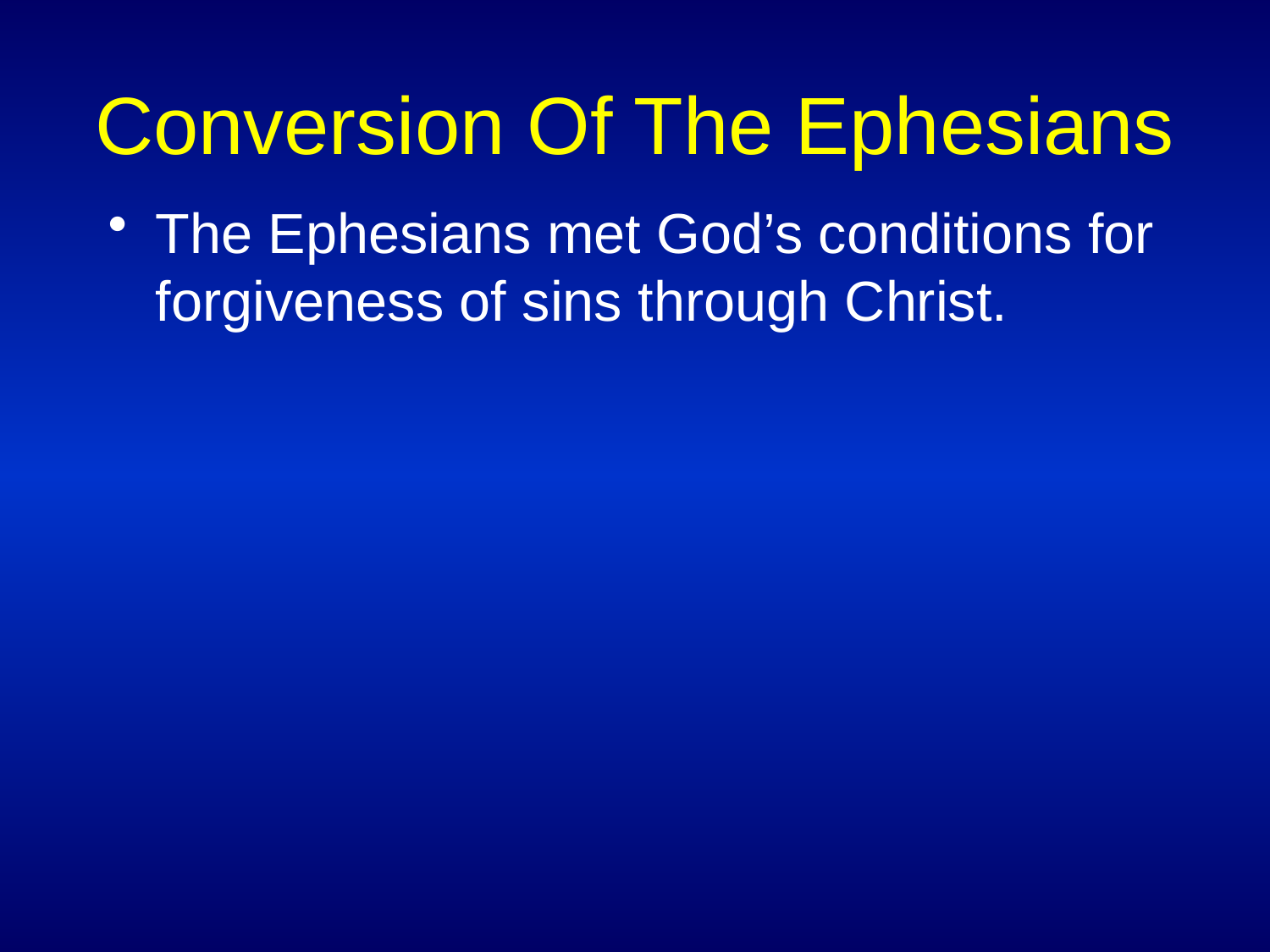

# Conversion Of The Ephesians
The Ephesians met God’s conditions for forgiveness of sins through Christ.